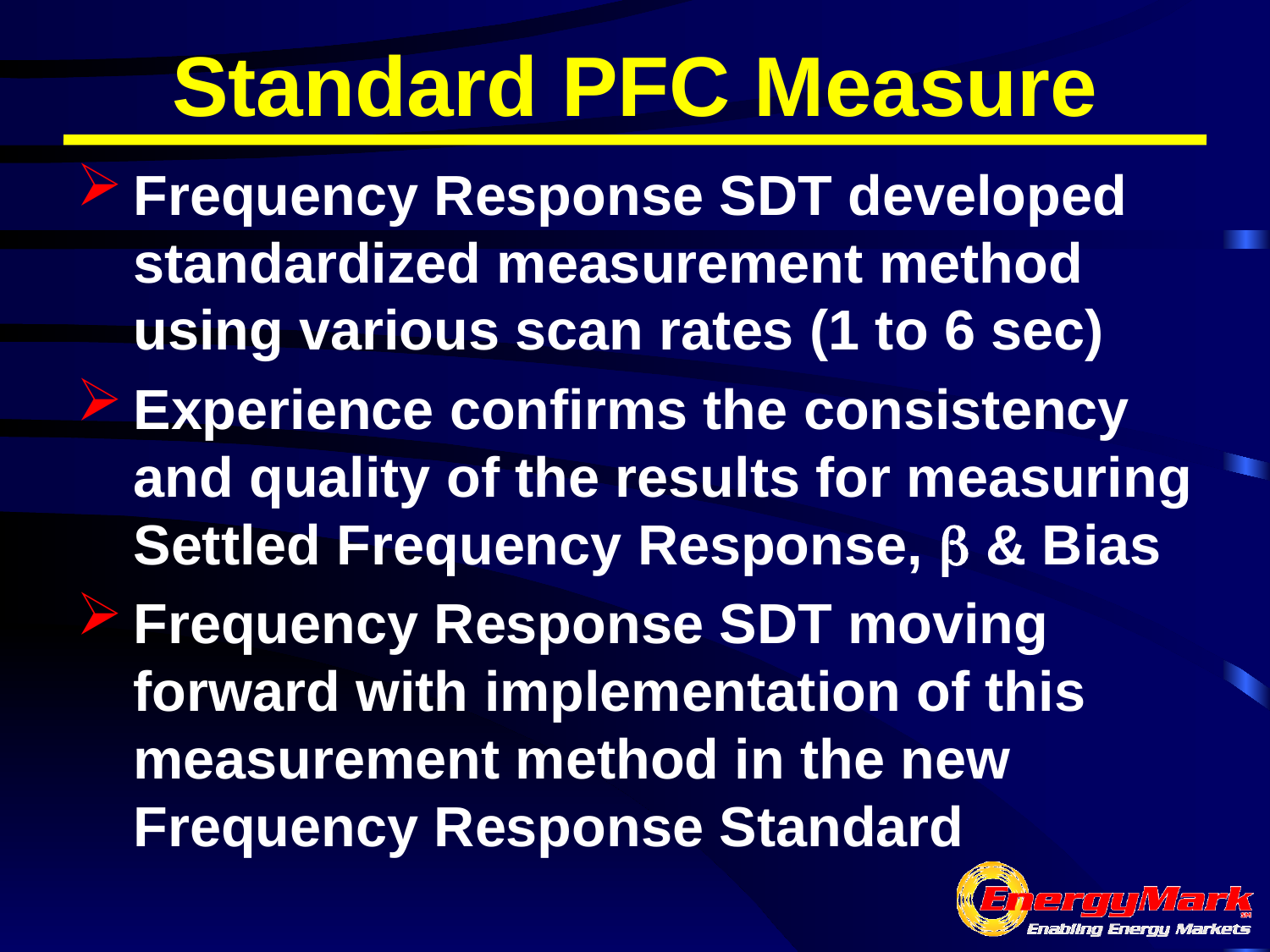

# Standard PFC Measure
Frequency Response SDT developed standardized measurement method using various scan rates (1 to 6 sec)
Experience confirms the consistency and quality of the results for measuring Settled Frequency Response, β & Bias
Frequency Response SDT moving forward with implementation of this measurement method in the new Frequency Response Standard